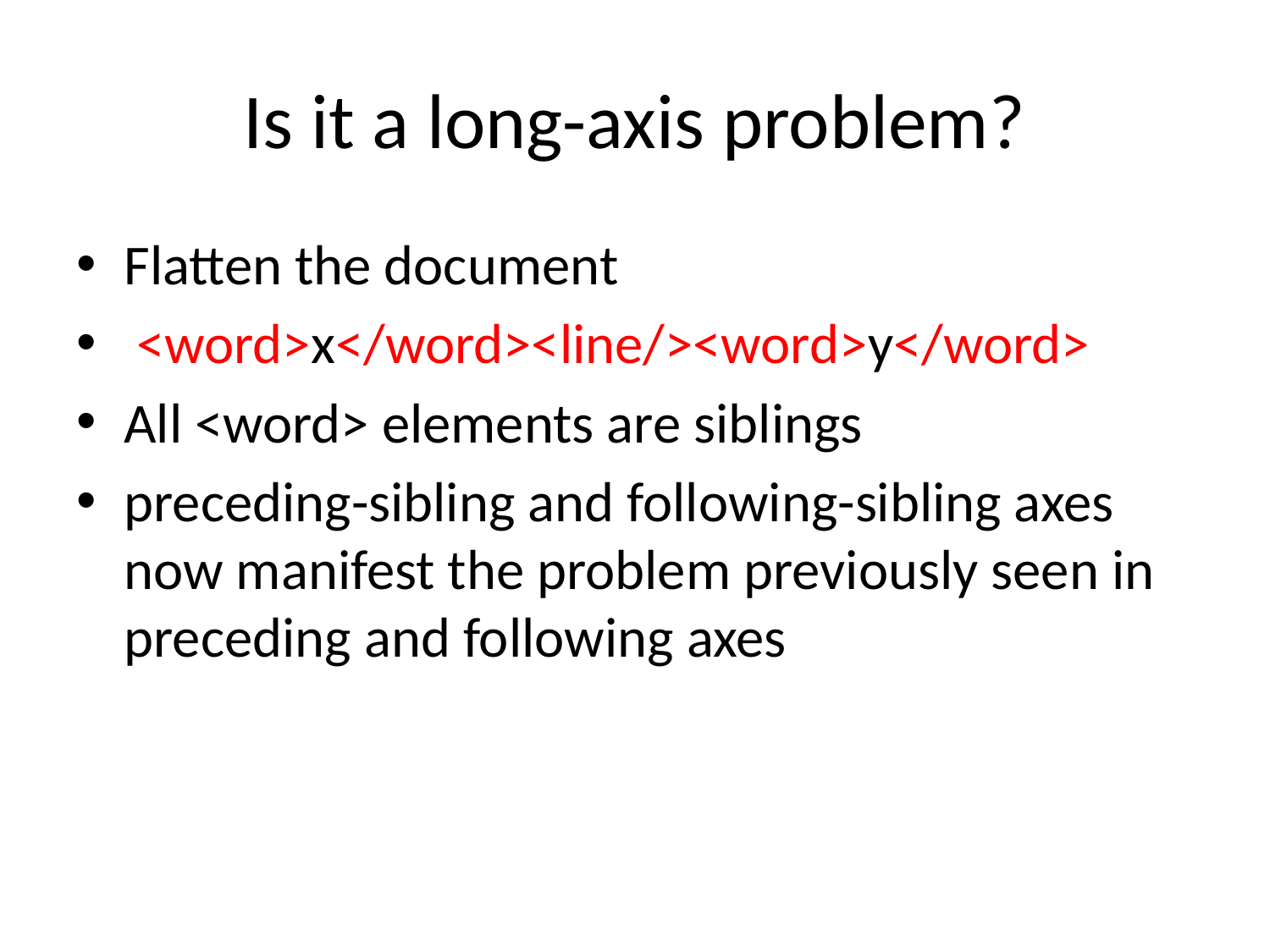

# Is it a long-axis problem?
Flatten the document
 <word>x</word><line/><word>y</word>
All <word> elements are siblings
preceding-sibling and following-sibling axes now manifest the problem previously seen in preceding and following axes